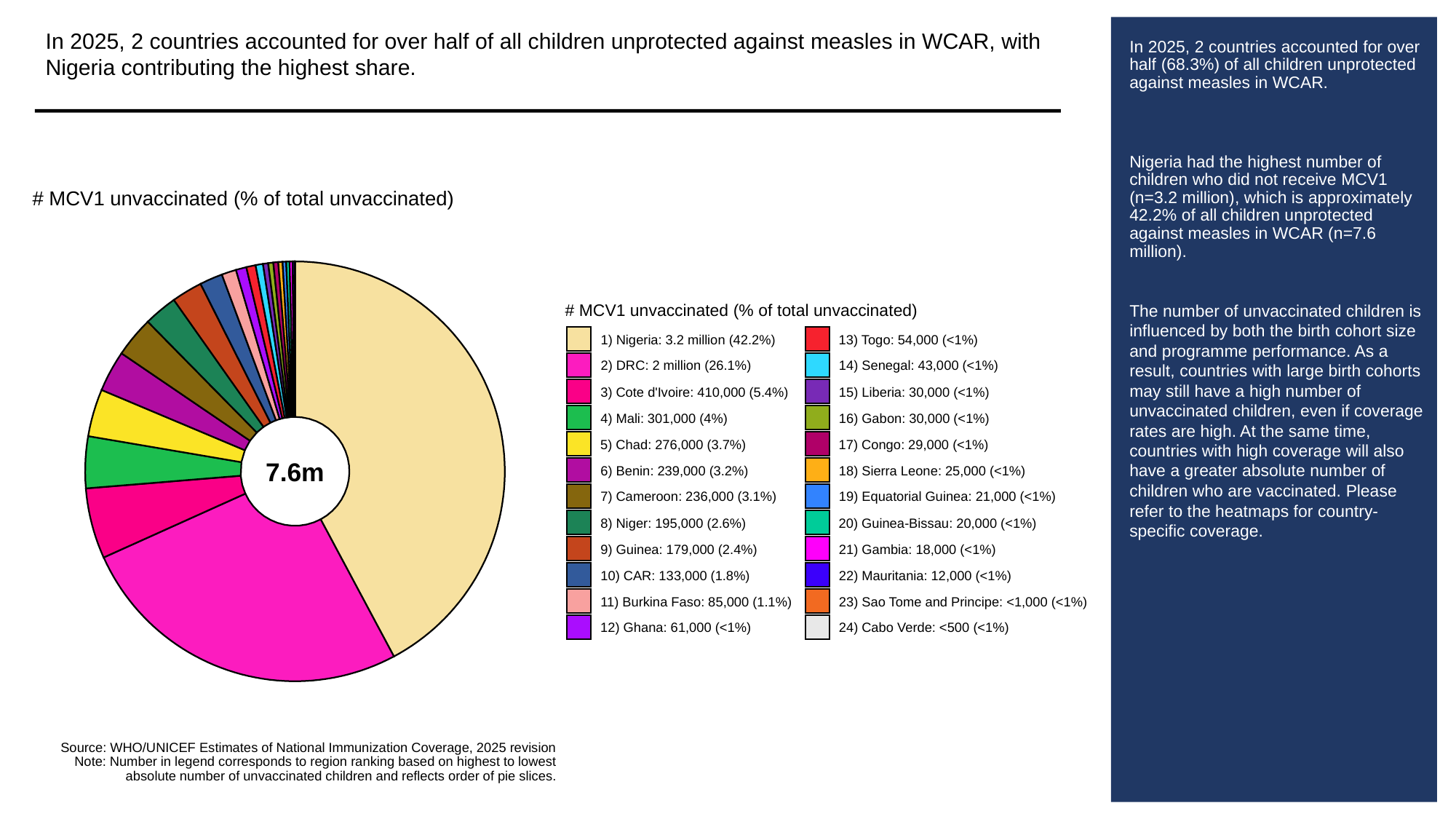

In 2025, 2 countries accounted for over half of all children unprotected against measles in WCAR, with Nigeria contributing the highest share.
# In 2025, 2 countries accounted for over half (68.3%) of all children unprotected against measles in WCAR.

Nigeria had the highest number of children who did not receive MCV1 (n=3.2 million), which is approximately 42.2% of all children unprotected against measles in WCAR (n=7.6 million).

The number of unvaccinated children is influenced by both the birth cohort size and programme performance. As a result, countries with large birth cohorts may still have a high number of unvaccinated children, even if coverage rates are high. At the same time, countries with high coverage will also have a greater absolute number of children who are vaccinated. Please refer to the heatmaps for country-specific coverage.

# MCV1 unvaccinated (% of total unvaccinated)

# MCV1 unvaccinated (% of total unvaccinated)

1) Nigeria: 3.2 million (42.2%)
13) Togo: 54,000 (<1%)

2) DRC: 2 million (26.1%)
14) Senegal: 43,000 (<1%)

3) Cote d'Ivoire: 410,000 (5.4%)
15) Liberia: 30,000 (<1%)

4) Mali: 301,000 (4%)
16) Gabon: 30,000 (<1%)

5) Chad: 276,000 (3.7%)
17) Congo: 29,000 (<1%)

7.6m
6) Benin: 239,000 (3.2%)
18) Sierra Leone: 25,000 (<1%)

7) Cameroon: 236,000 (3.1%)
19) Equatorial Guinea: 21,000 (<1%)

8) Niger: 195,000 (2.6%)
20) Guinea-Bissau: 20,000 (<1%)

9) Guinea: 179,000 (2.4%)
21) Gambia: 18,000 (<1%)

10) CAR: 133,000 (1.8%)
22) Mauritania: 12,000 (<1%)

11) Burkina Faso: 85,000 (1.1%)
23) Sao Tome and Principe: <1,000 (<1%)

12) Ghana: 61,000 (<1%)
24) Cabo Verde: <500 (<1%)
Source: WHO/UNICEF Estimates of National Immunization Coverage, 2025 revision
Note: Number in legend corresponds to region ranking based on highest to lowest
absolute number of unvaccinated children and reflects order of pie slices.